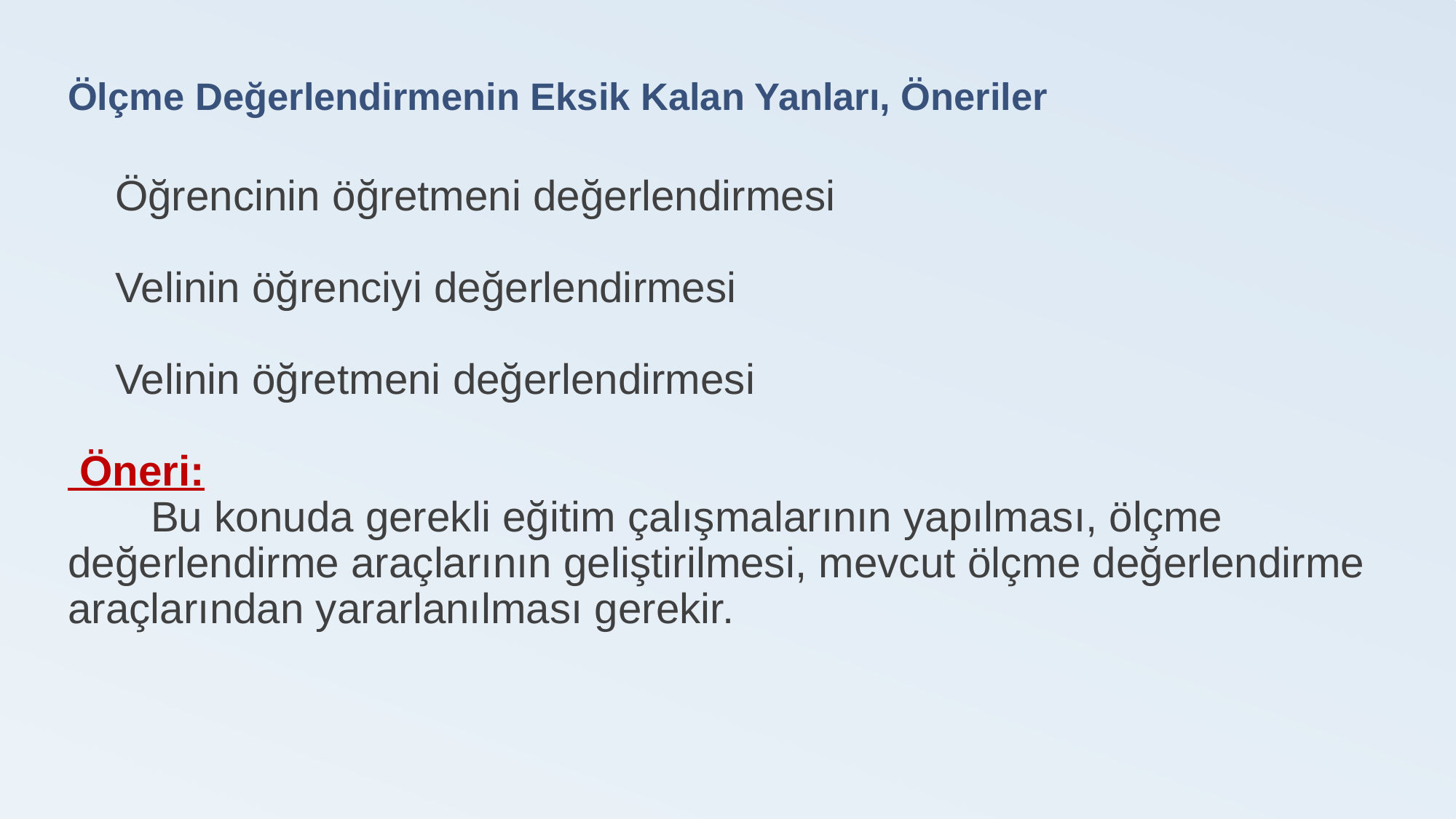

# Ölçme Değerlendirmenin Eksik Kalan Yanları, Öneriler
    Öğrencinin öğretmeni değerlendirmesi

    Velinin öğrenciyi değerlendirmesi

    Velinin öğretmeni değerlendirmesi

 Öneri:
       Bu konuda gerekli eğitim çalışmalarının yapılması, ölçme değerlendirme araçlarının geliştirilmesi, mevcut ölçme değerlendirme araçlarından yararlanılması gerekir.